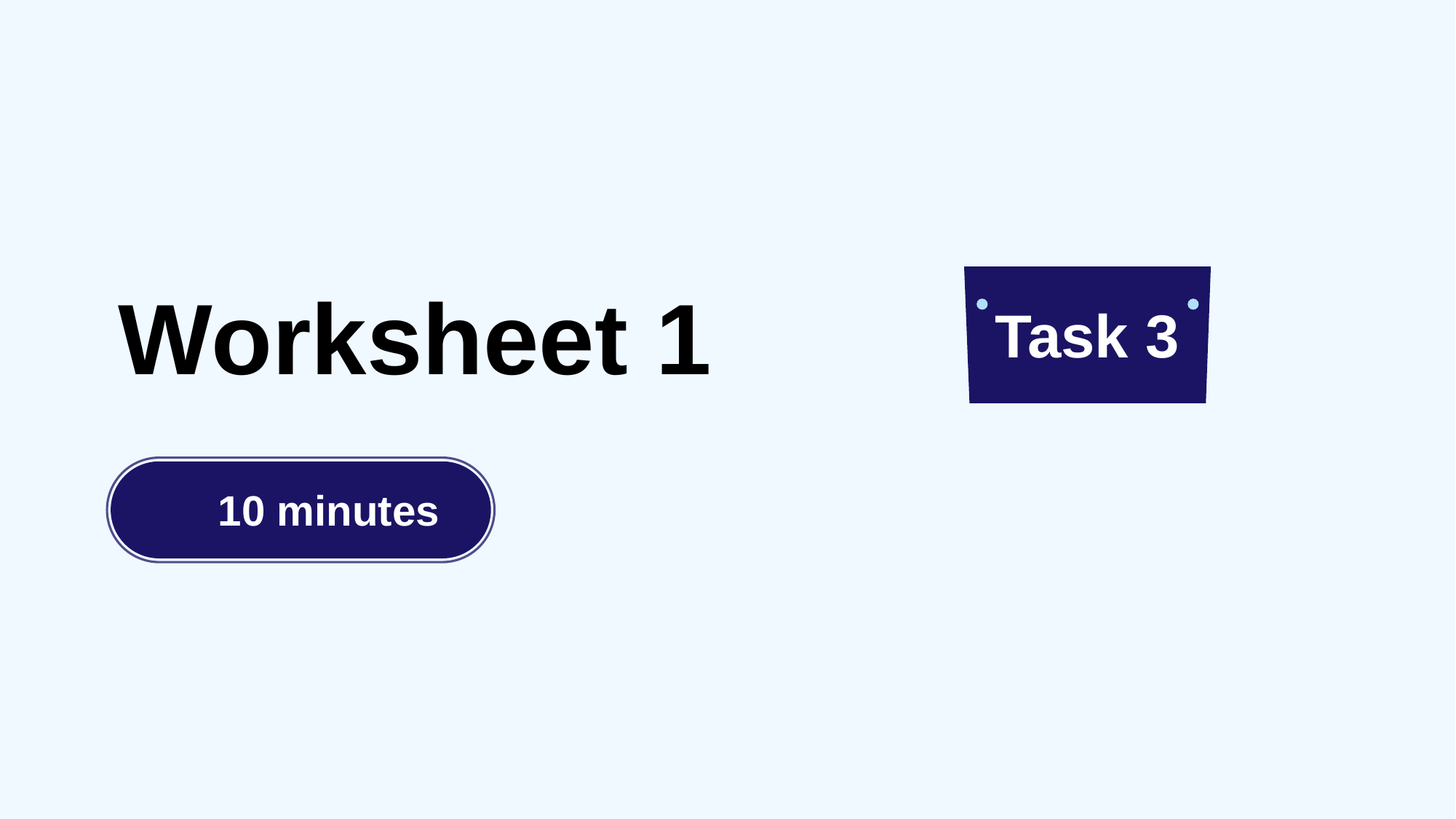

# Worksheet 1
Task 3
10 minutes